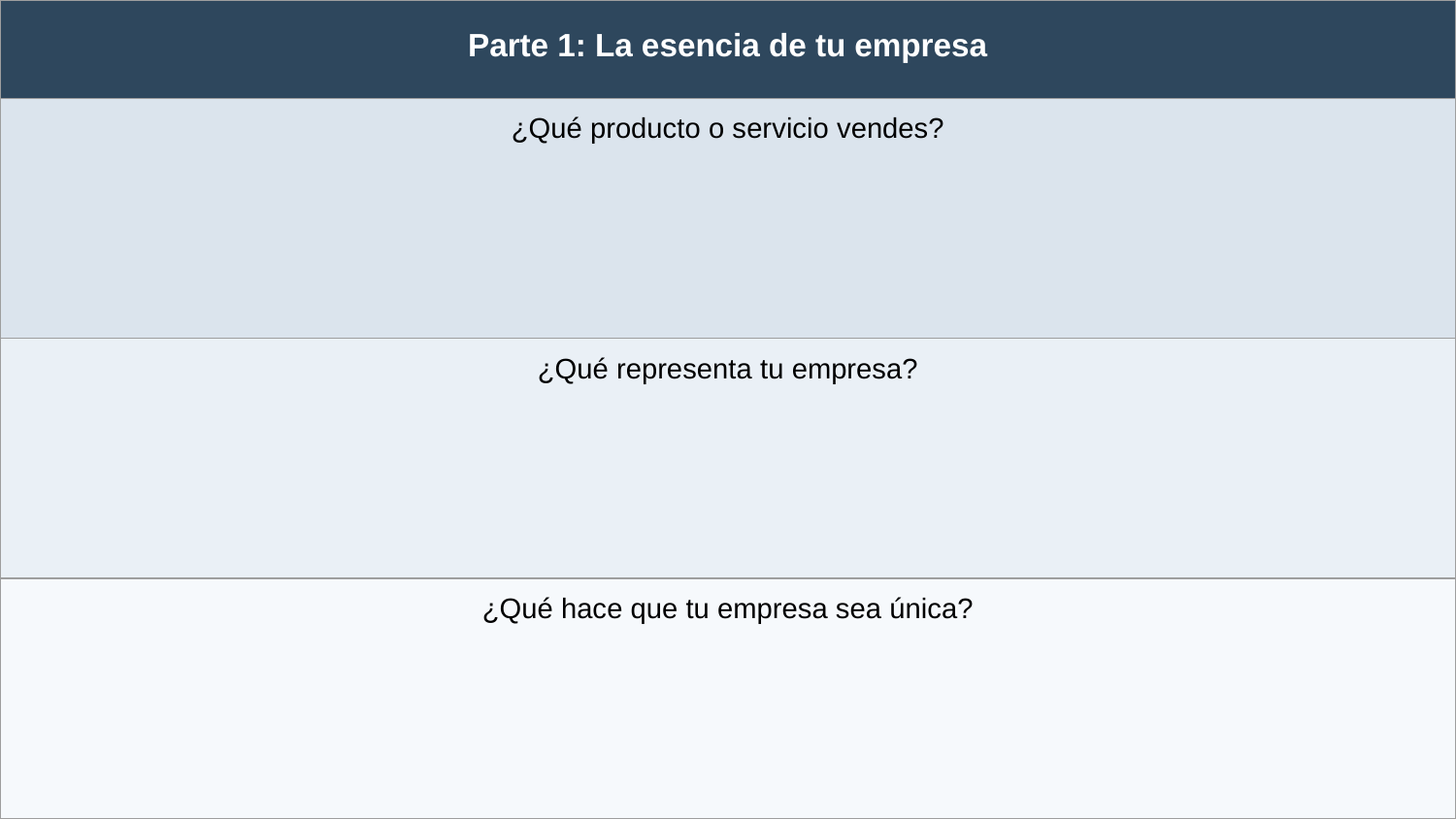

| Parte 1: La esencia de tu empresa |
| --- |
| ¿Qué producto o servicio vendes? |
| ¿Qué representa tu empresa? |
| ¿Qué hace que tu empresa sea única? |